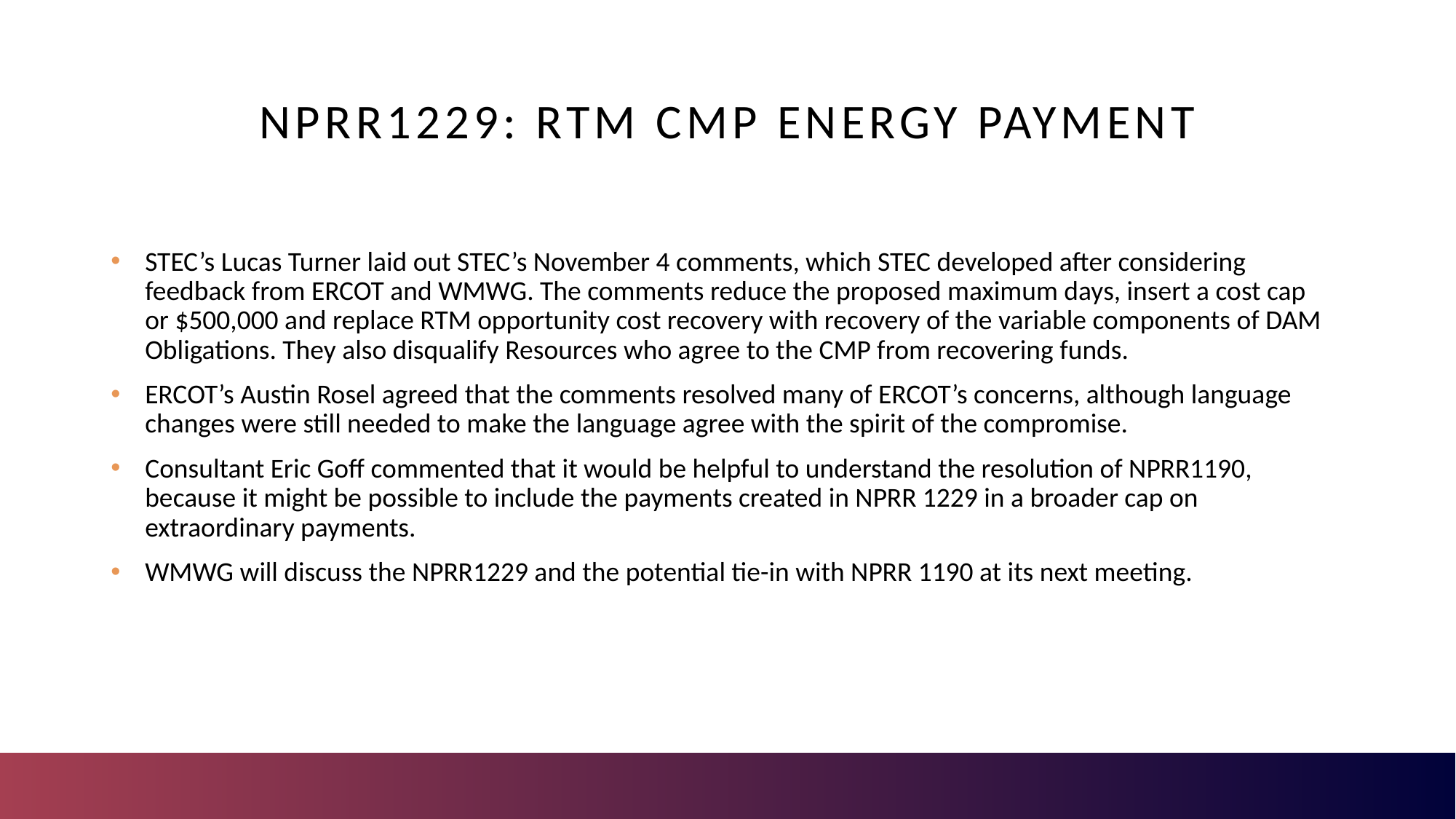

# NPRR1229: RTM CMP Energy payment
STEC’s Lucas Turner laid out STEC’s November 4 comments, which STEC developed after considering feedback from ERCOT and WMWG. The comments reduce the proposed maximum days, insert a cost cap or $500,000 and replace RTM opportunity cost recovery with recovery of the variable components of DAM Obligations. They also disqualify Resources who agree to the CMP from recovering funds.
ERCOT’s Austin Rosel agreed that the comments resolved many of ERCOT’s concerns, although language changes were still needed to make the language agree with the spirit of the compromise.
Consultant Eric Goff commented that it would be helpful to understand the resolution of NPRR1190, because it might be possible to include the payments created in NPRR 1229 in a broader cap on extraordinary payments.
WMWG will discuss the NPRR1229 and the potential tie-in with NPRR 1190 at its next meeting.